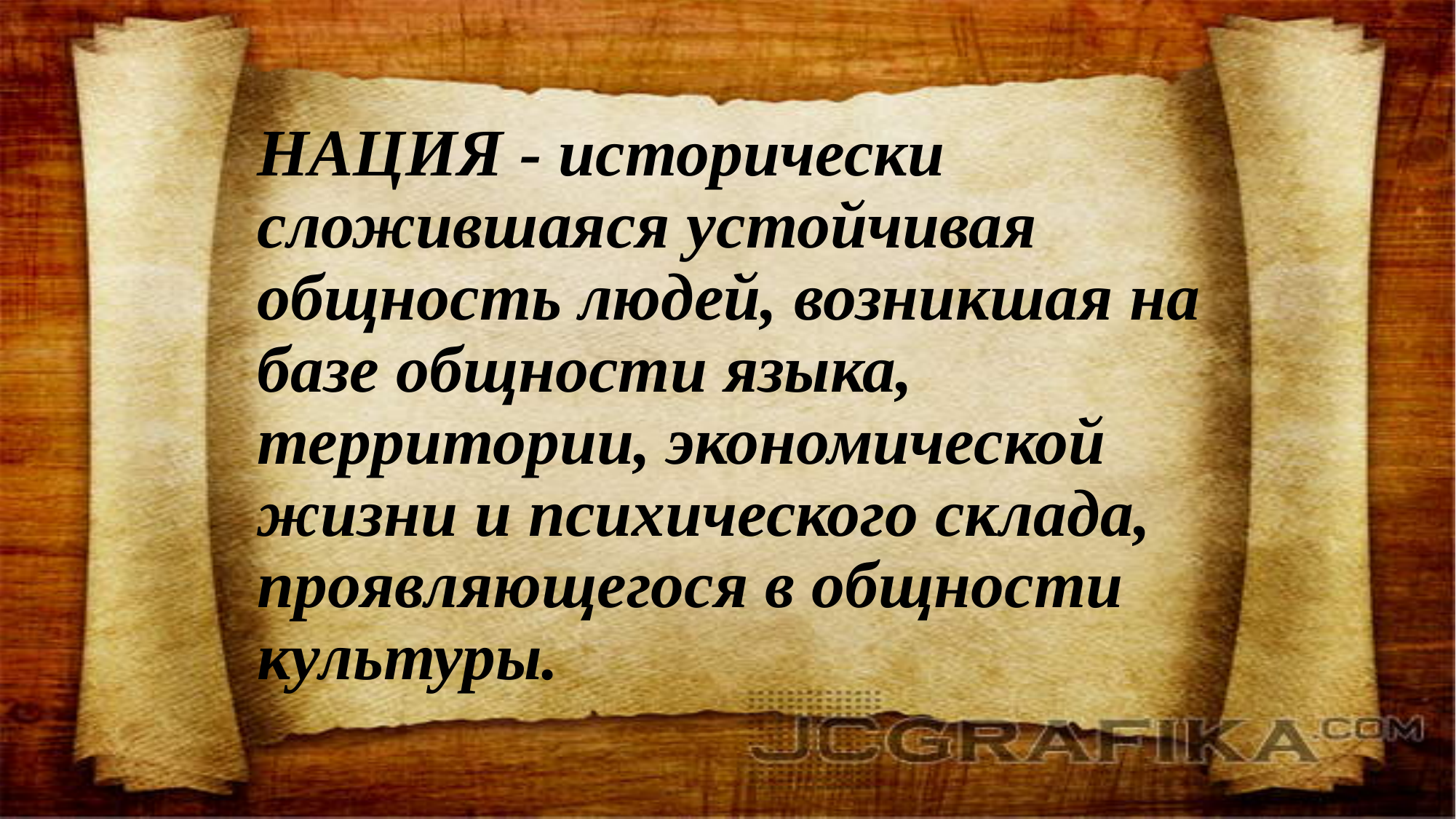

# НАЦИЯ - исторически сложившаяся устойчивая общность людей, возникшая на базе общности языка, территории, экономической жизни и психического склада, проявляющегося в общности культуры.